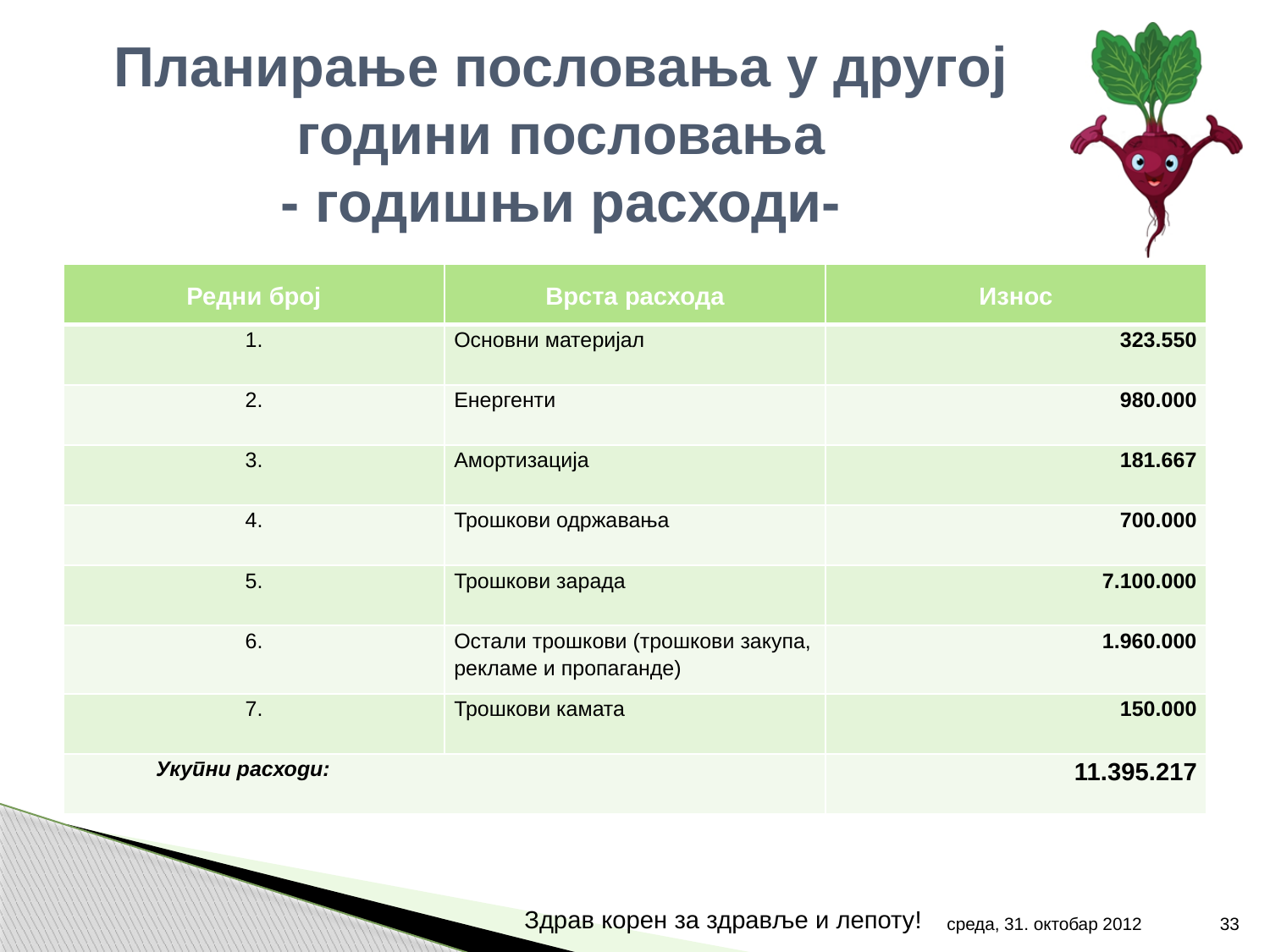

# Планирање пословања у другој години пословања - годишњи расходи-
| Редни број | Врста расхода | Износ |
| --- | --- | --- |
| 1. | Основни материјал | 323.550 |
| 2. | Енергенти | 980.000 |
| 3. | Амортизација | 181.667 |
| 4. | Трошкови одржавања | 700.000 |
| 5. | Трошкови зарада | 7.100.000 |
| 6. | Остали трошкови (трошкови закупа, рекламе и пропаганде) | 1.960.000 |
| 7. | Трошкови камата | 150.000 |
| Укупни расходи: |  | 11.395.217 |
Здрав корен за здравље и лепоту!
среда, 31. октобар 2012
33